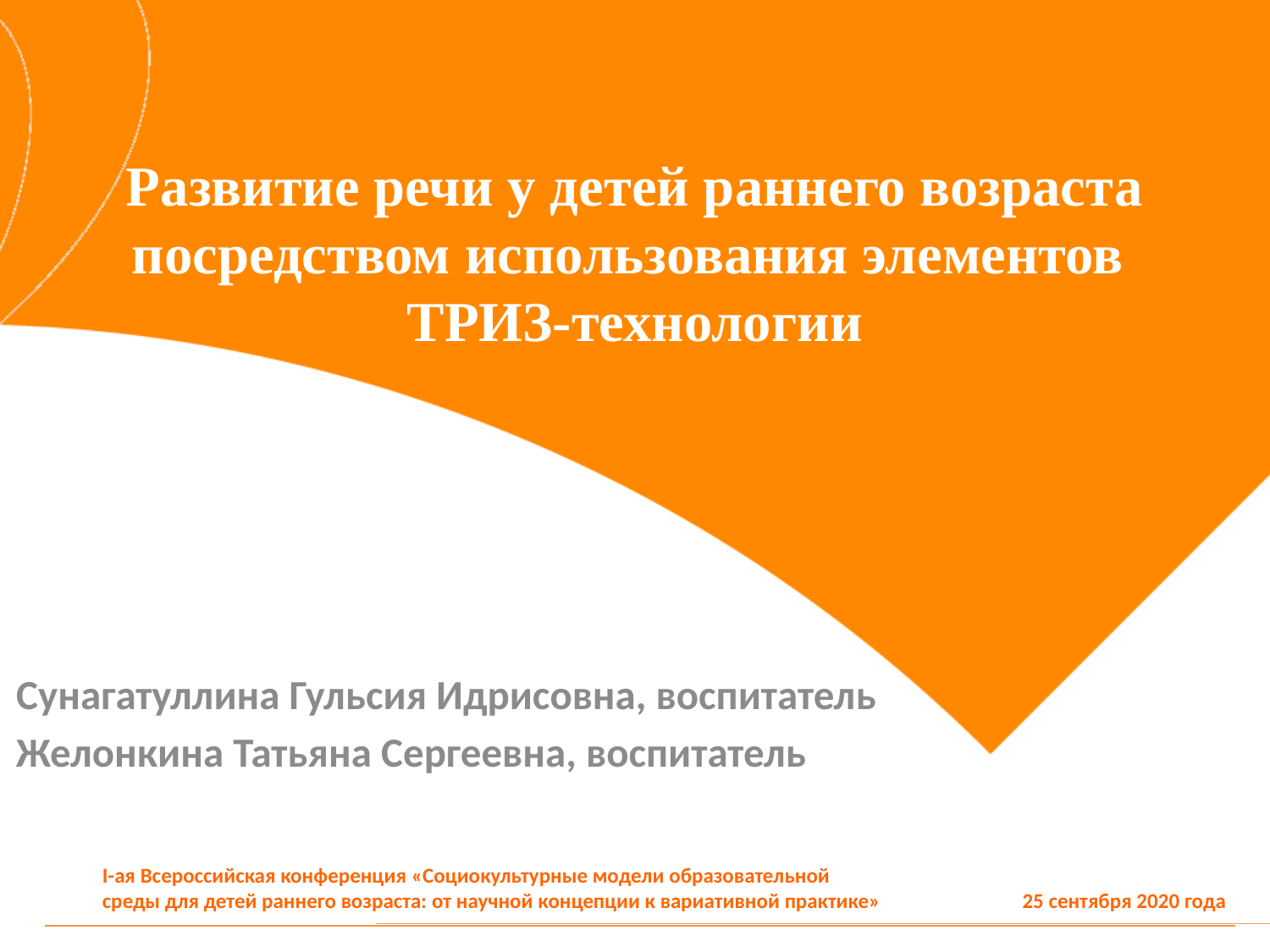

# Развитие речи у детей раннего возраста посредством использования элементов ТРИЗ-технологии
Сунагатуллина Гульсия Идрисовна, воспитатель
Желонкина Татьяна Сергеевна, воспитатель
I-ая Всероссийская конференция «Социокультурные модели образовательной
среды для детей раннего возраста: от научной концепции к вариативной практике»
25 сентября 2020 года